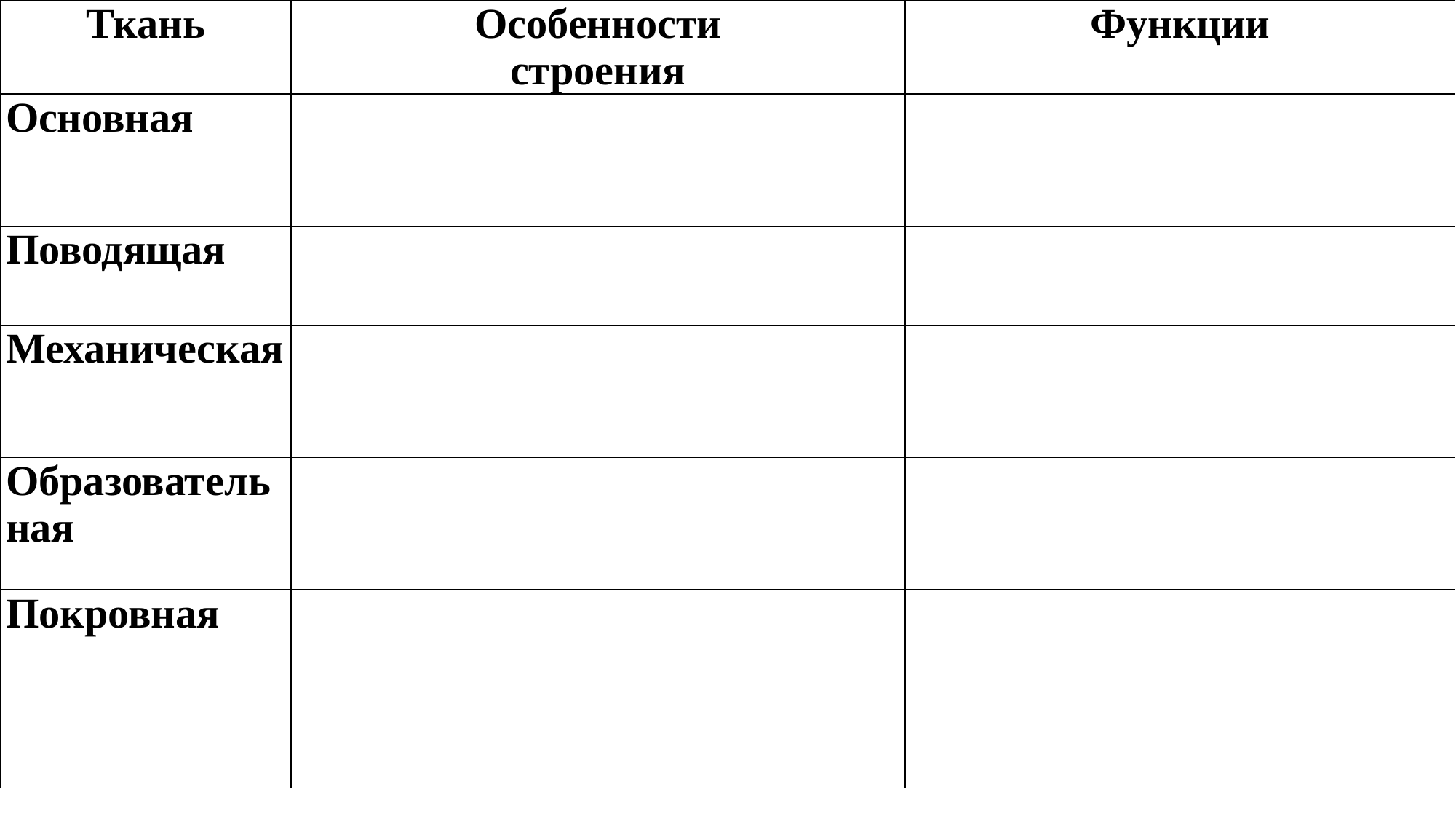

| Ткань | Особенности строения | Функции |
| --- | --- | --- |
| Основная |  |  |
| Поводящая |  |  |
| Механическая |  |  |
| Образовательная |  |  |
| Покровная |  |  |